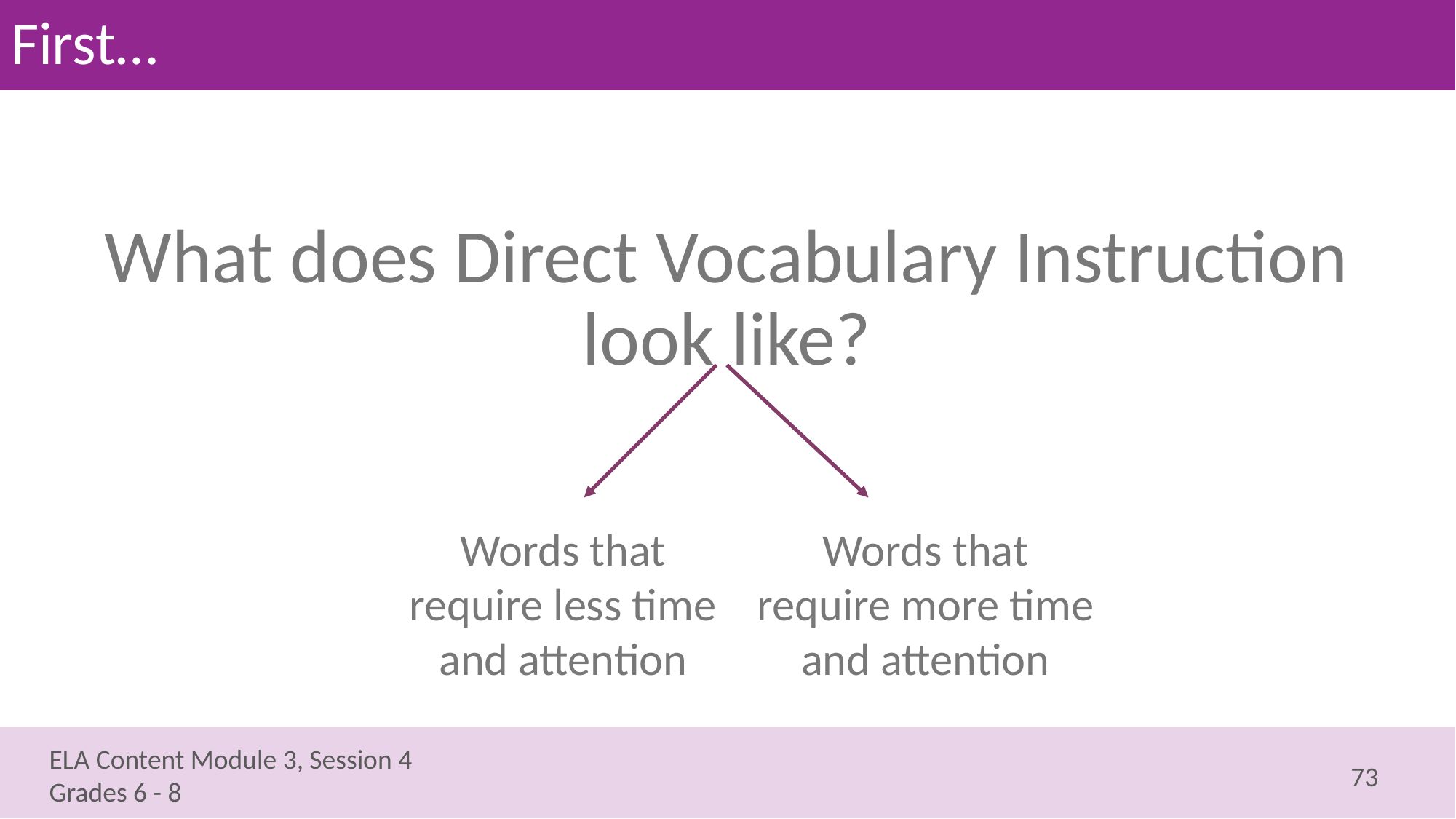

# First…

What does Direct Vocabulary Instruction look like?
Words that require less time and attention
Words that require more time and attention
73